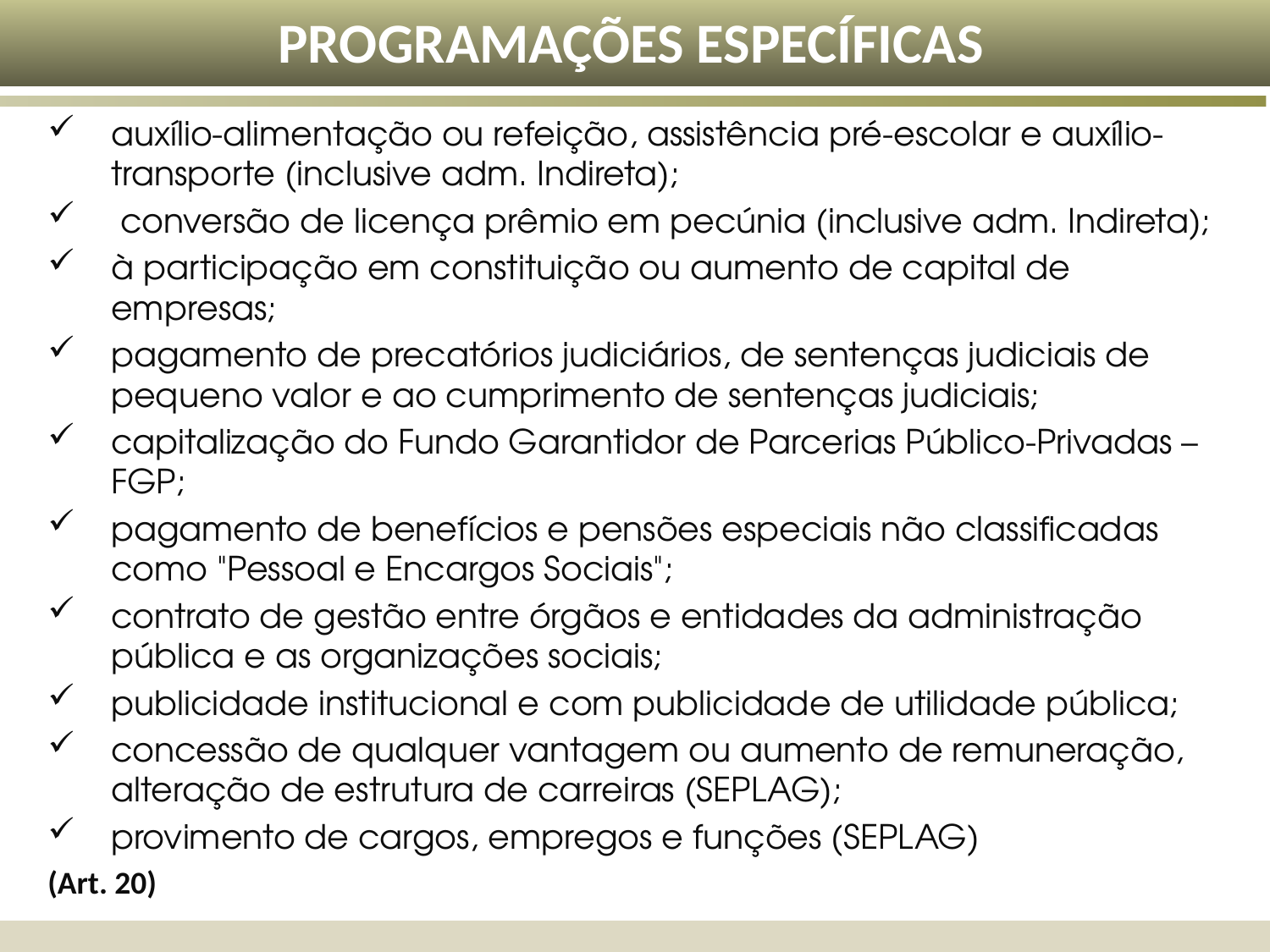

PROGRAMAÇÕES ESPECÍFICAS

auxílio-alimentação ou refeição, assistência pré-escolar e auxílio-transporte (inclusive adm. Indireta);
 conversão de licença prêmio em pecúnia (inclusive adm. Indireta);
à participação em constituição ou aumento de capital de empresas;
pagamento de precatórios judiciários, de sentenças judiciais de pequeno valor e ao cumprimento de sentenças judiciais;
capitalização do Fundo Garantidor de Parcerias Público-Privadas – FGP;
pagamento de benefícios e pensões especiais não classificadas como "Pessoal e Encargos Sociais";
contrato de gestão entre órgãos e entidades da administração pública e as organizações sociais;
publicidade institucional e com publicidade de utilidade pública;
concessão de qualquer vantagem ou aumento de remuneração, alteração de estrutura de carreiras (SEPLAG);
provimento de cargos, empregos e funções (SEPLAG)
(Art. 20)